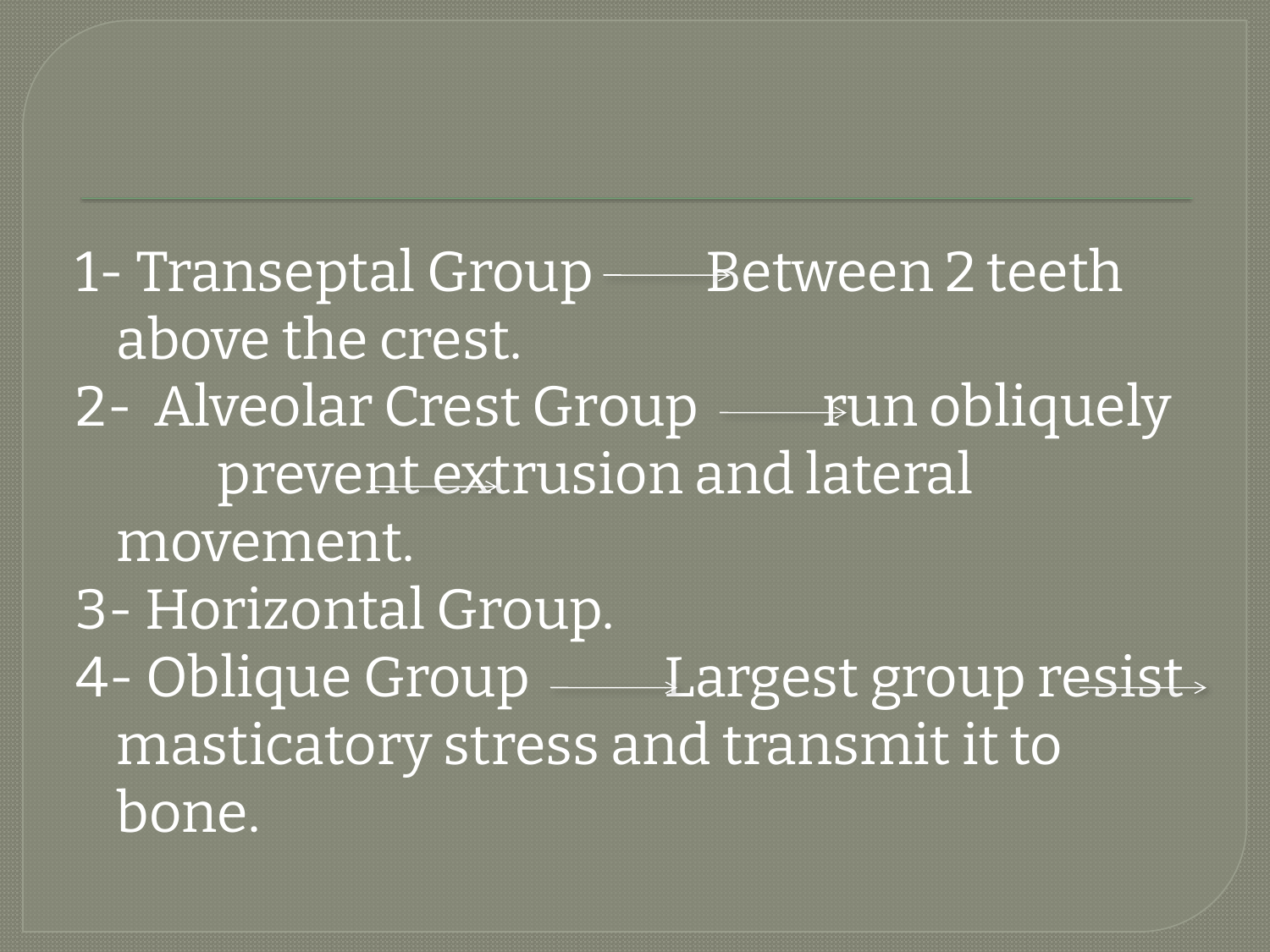

#
1- Transeptal Group          Between 2 teeth above the crest.
2-  Alveolar Crest Group           run obliquely           prevent extrusion and lateral movement.
3- Horizontal Group.
4- Oblique Group            Largest group resist masticatory stress and transmit it to bone.